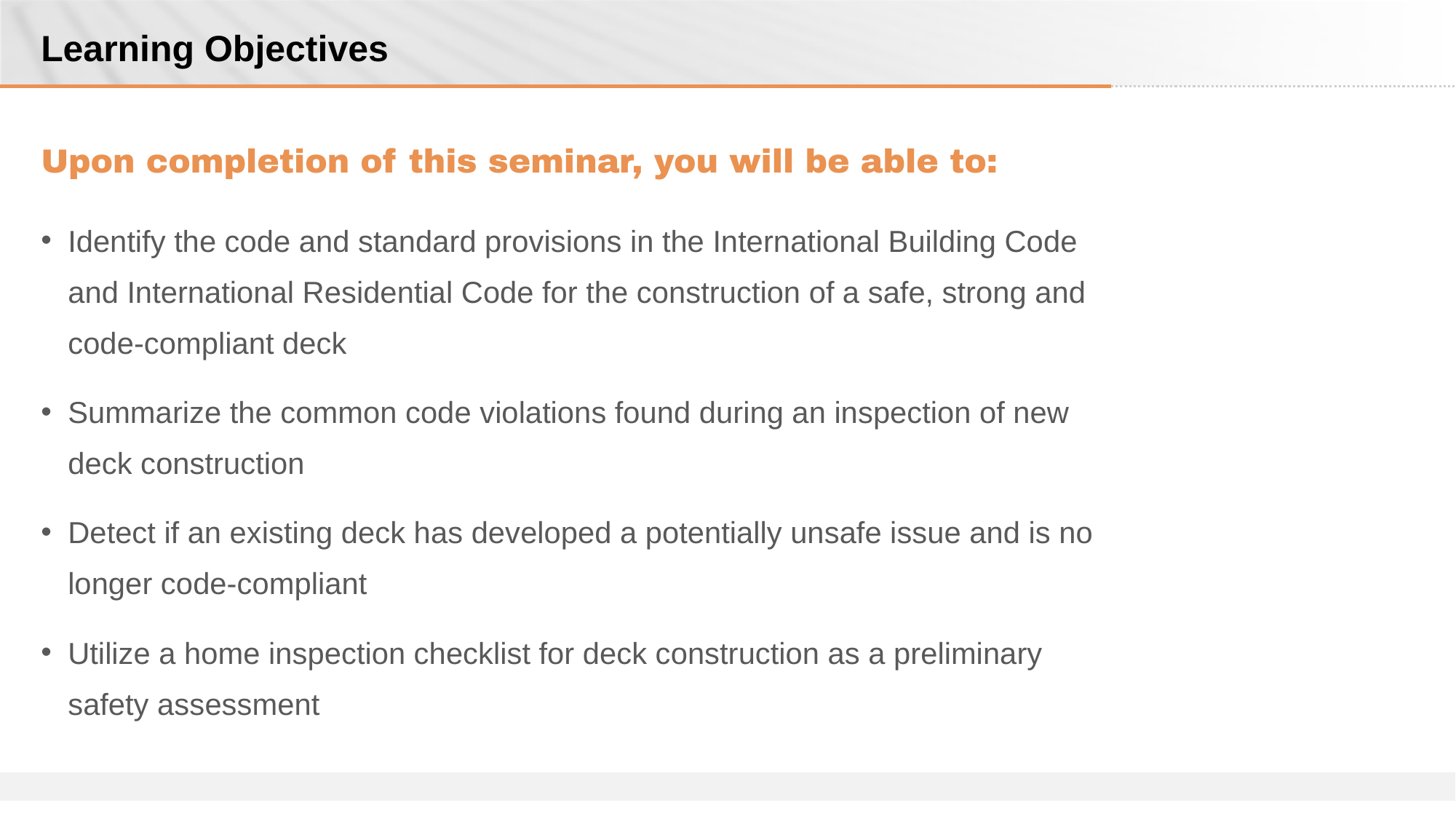

# Learning Objectives
Upon completion of this seminar, you will be able to:
Identify the code and standard provisions in the International Building Code and International Residential Code for the construction of a safe, strong and code-compliant deck
Summarize the common code violations found during an inspection of new deck construction
Detect if an existing deck has developed a potentially unsafe issue and is no longer code-compliant
Utilize a home inspection checklist for deck construction as a preliminary safety assessment